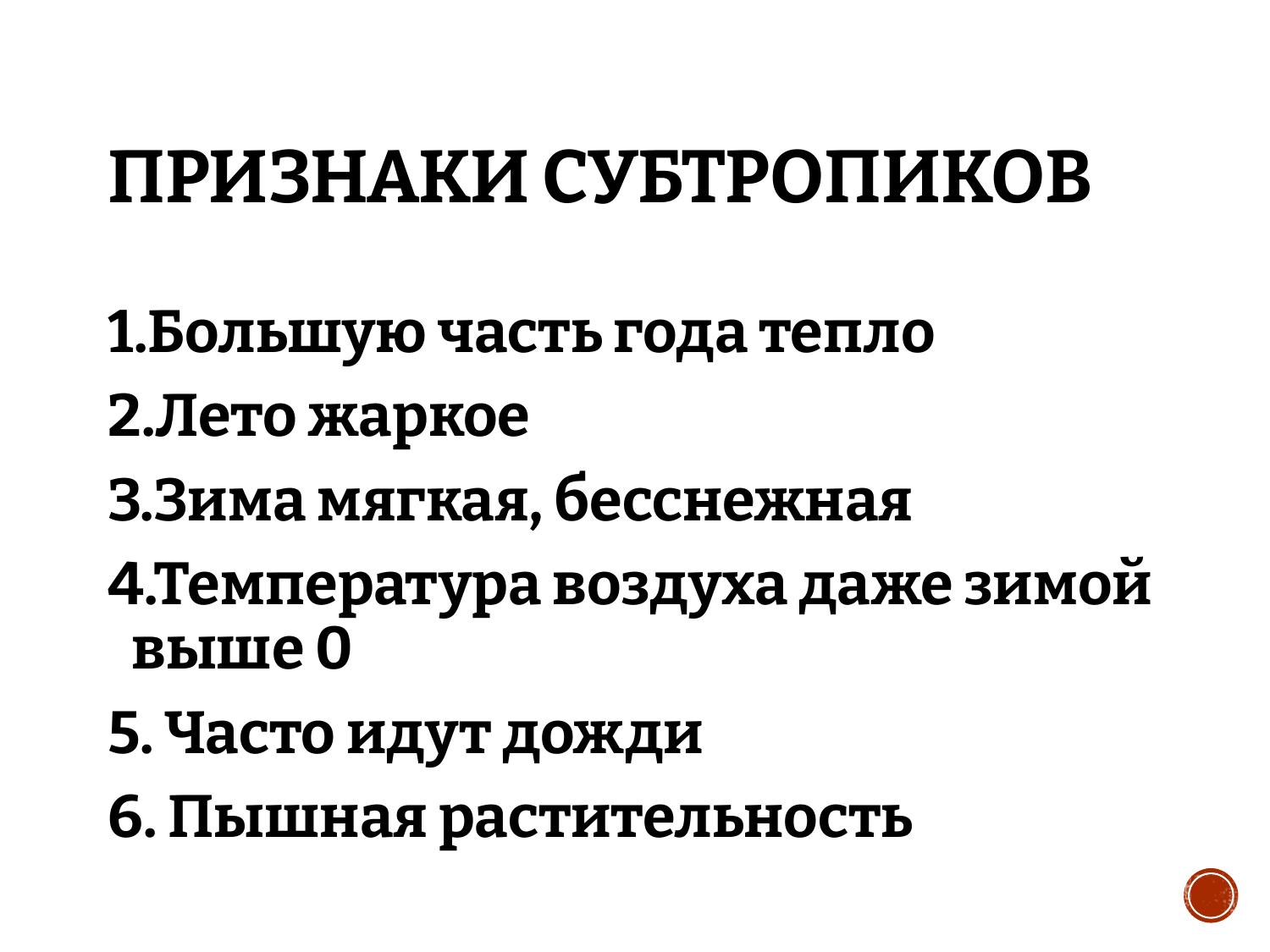

# Признаки субтропиков
1.Большую часть года тепло
2.Лето жаркое
3.Зима мягкая, бесснежная
4.Температура воздуха даже зимой выше 0
5. Часто идут дожди
6. Пышная растительность